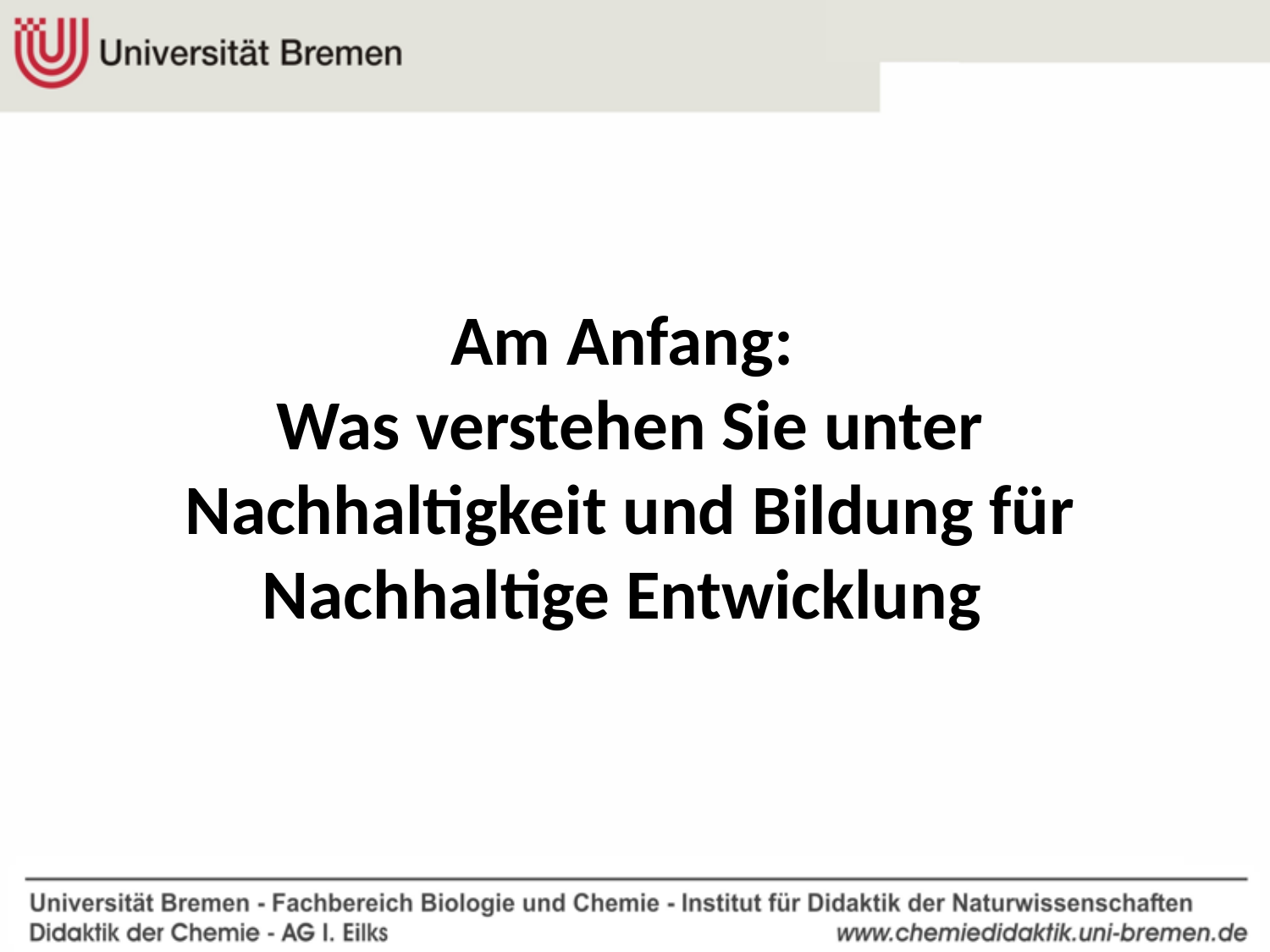

# Am Anfang: Was verstehen Sie unter Nachhaltigkeit und Bildung für Nachhaltige Entwicklung